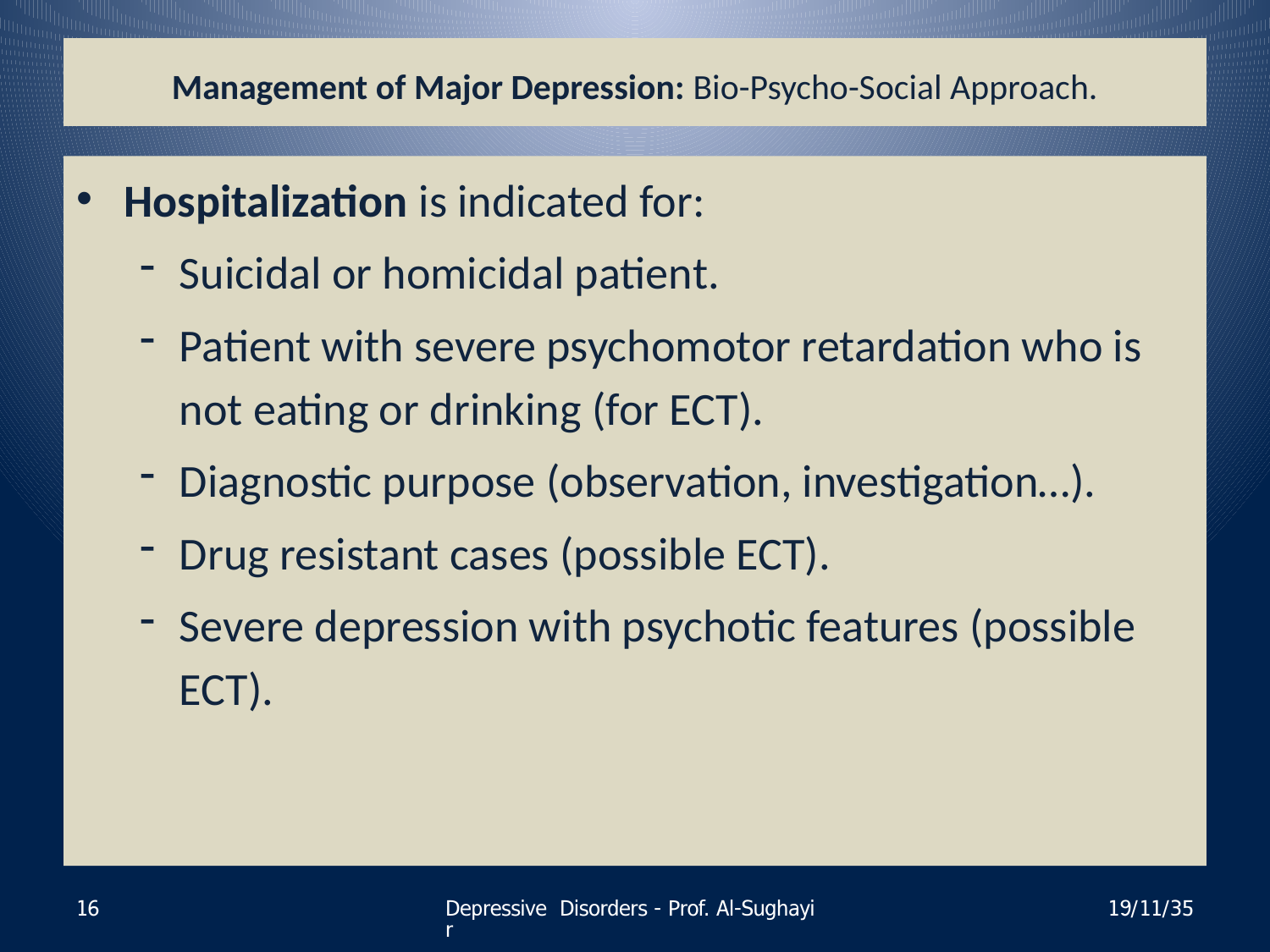

# Management of Major Depression: Bio-Psycho-Social Approach.
Hospitalization is indicated for:
Suicidal or homicidal patient.
Patient with severe psychomotor retardation who is not eating or drinking (for ECT).
Diagnostic purpose (observation, investigation…).
Drug resistant cases (possible ECT).
Severe depression with psychotic features (possible ECT).

16
Depressive  Disorders - Prof. Al-Sughayir
19/11/35